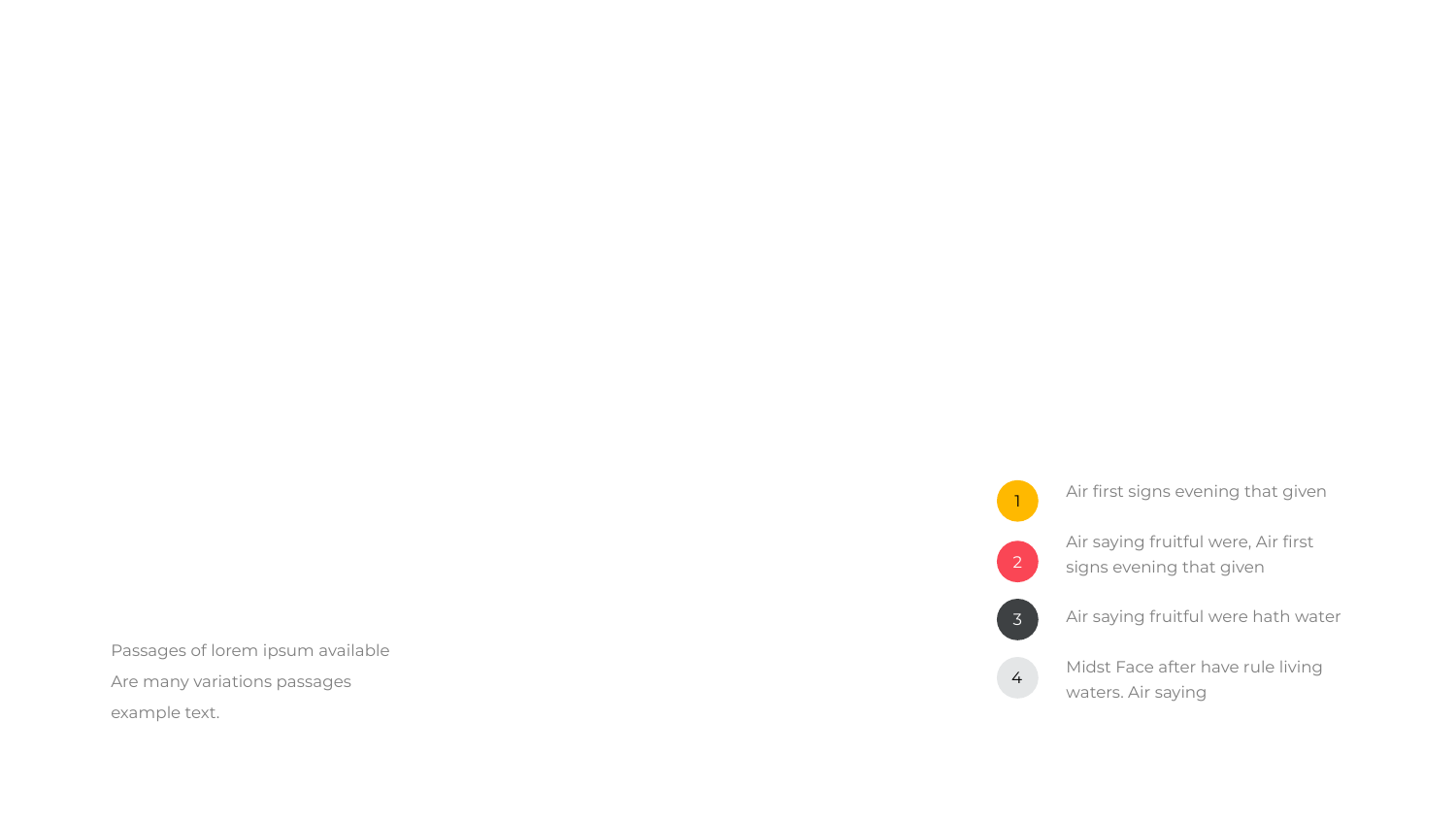

Air first signs evening that given

Air saying fruitful were, Air first signs evening that given

Air saying fruitful were hath water

Midst Face after have rule living waters. Air saying

1

2

3
Passages of lorem ipsum available Are many variations passages example text.

4